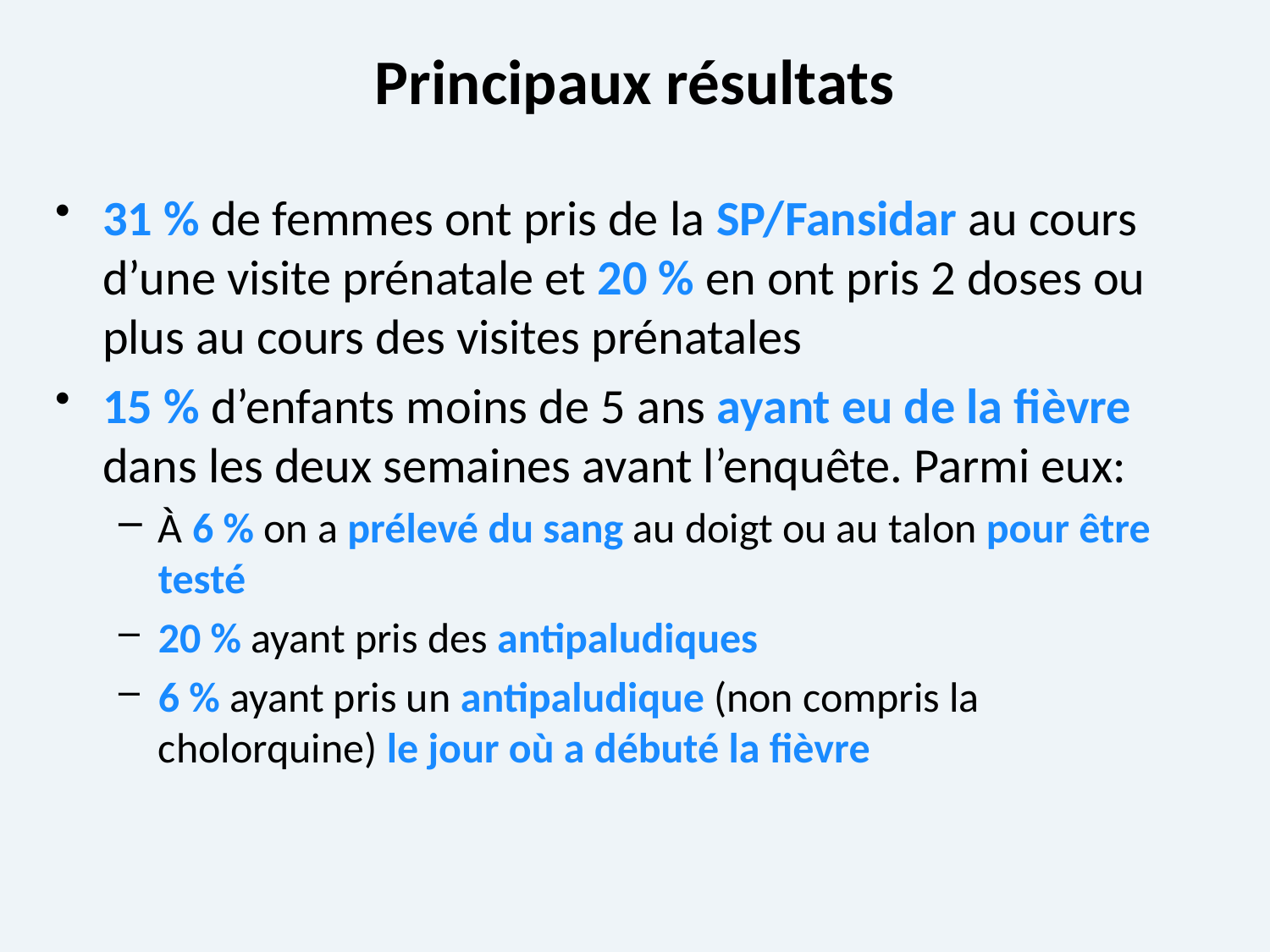

# Principaux résultats
31 % de femmes ont pris de la SP/Fansidar au cours d’une visite prénatale et 20 % en ont pris 2 doses ou plus au cours des visites prénatales
15 % d’enfants moins de 5 ans ayant eu de la fièvre dans les deux semaines avant l’enquête. Parmi eux:
À 6 % on a prélevé du sang au doigt ou au talon pour être testé
20 % ayant pris des antipaludiques
6 % ayant pris un antipaludique (non compris la cholorquine) le jour où a débuté la fièvre